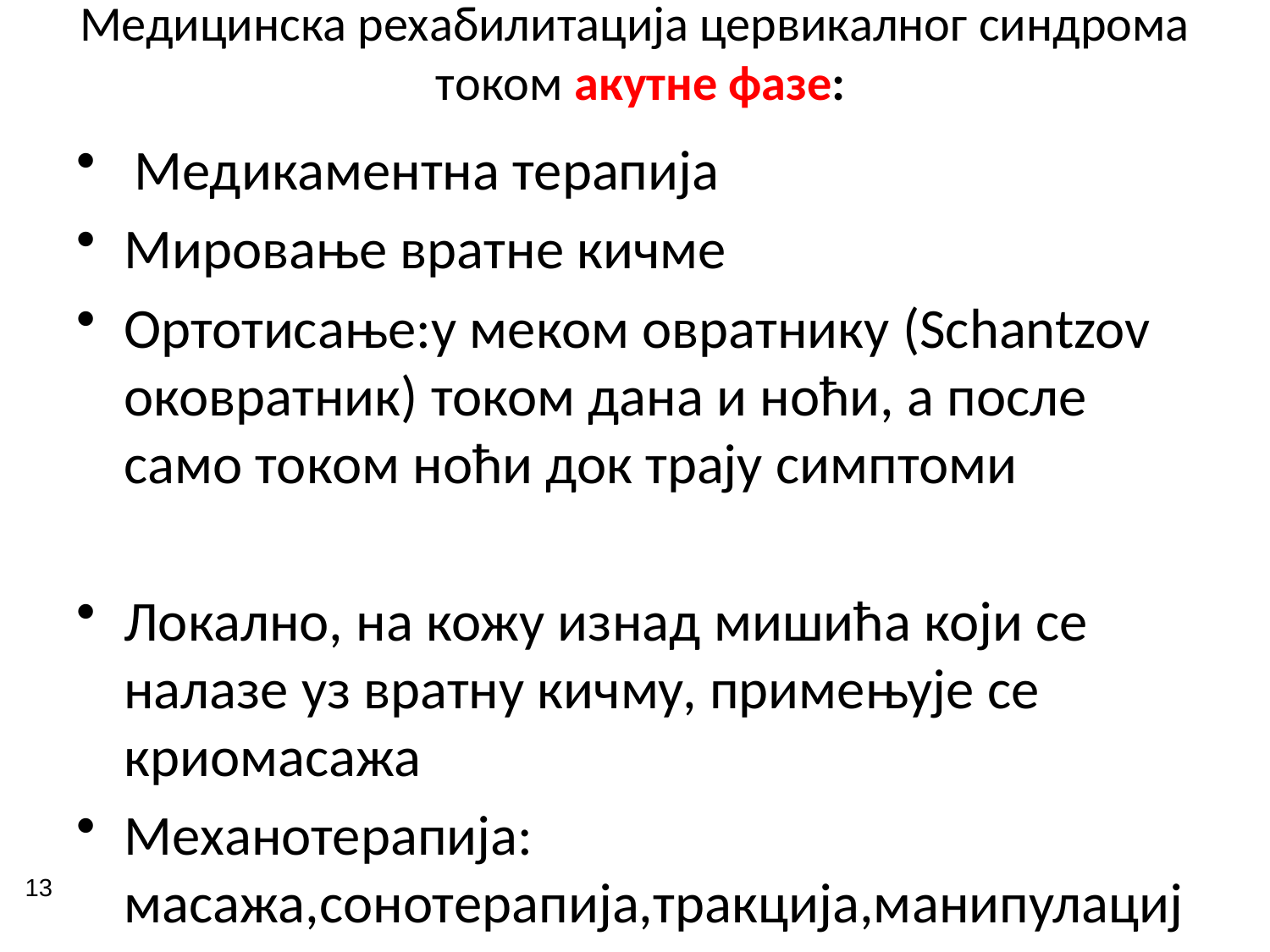

# Медицинска рехабилитација цервикалног синдрома  током акутне фазе:

   Медикаментна терапија
Мировање вратне кичме
Ортотисање:у меком овратнику (Schantzov оковратник) током дана и ноћи, а после само током ноћи док трају симптоми

Локално, на кожу изнад мишића који се налазе уз вратну кичму, примењује се криомасажа
Механотерапија: масажа,сонотерапија,тракција,манипулација..
13